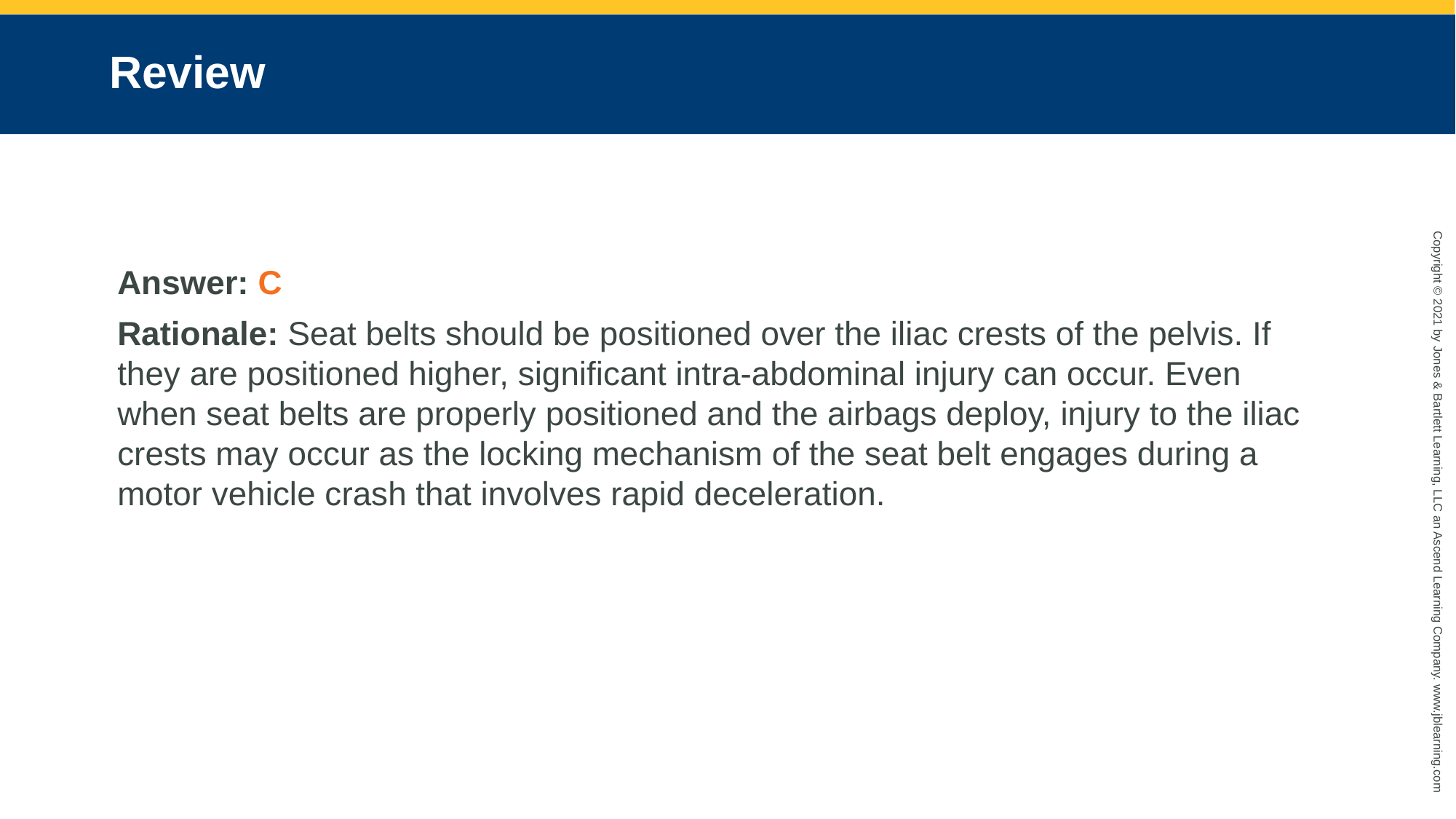

# Review
Answer: C
Rationale: Seat belts should be positioned over the iliac crests of the pelvis. If they are positioned higher, significant intra-abdominal injury can occur. Even when seat belts are properly positioned and the airbags deploy, injury to the iliac crests may occur as the locking mechanism of the seat belt engages during a motor vehicle crash that involves rapid deceleration.